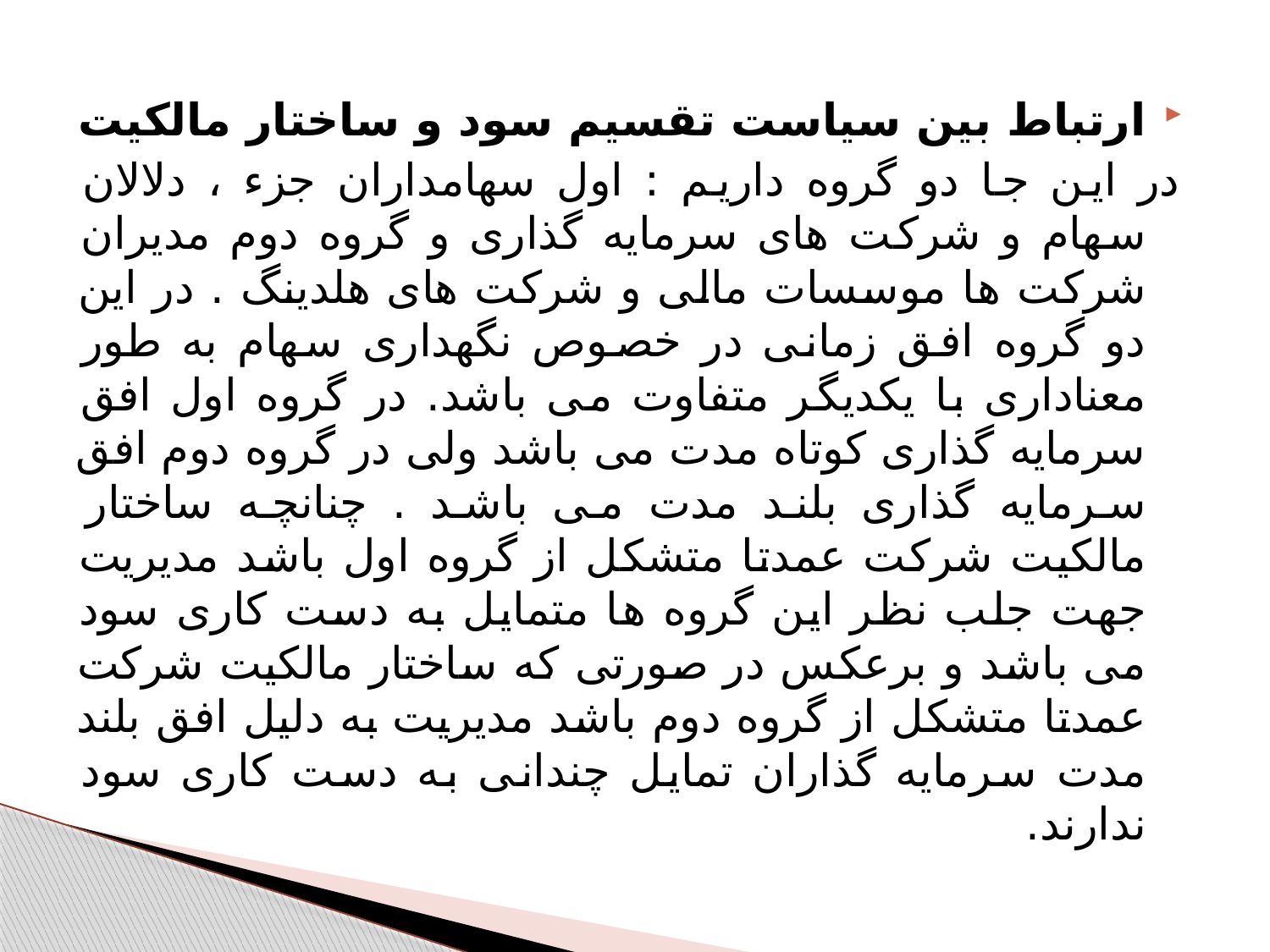

ارتباط بین سیاست تقسیم سود و ساختار مالکیت
در این جا دو گروه داریم : اول سهامداران جزء ، دلالان سهام و شرکت های سرمایه گذاری و گروه دوم مدیران شرکت ها موسسات مالی و شرکت های هلدینگ . در این دو گروه افق زمانی در خصوص نگهداری سهام به طور معناداری با یکدیگر متفاوت می باشد. در گروه اول افق سرمایه گذاری کوتاه مدت می باشد ولی در گروه دوم افق سرمایه گذاری بلند مدت می باشد . چنانچه ساختار مالکیت شرکت عمدتا متشکل از گروه اول باشد مدیریت جهت جلب نظر این گروه ها متمایل به دست کاری سود می باشد و برعکس در صورتی که ساختار مالکیت شرکت عمدتا متشکل از گروه دوم باشد مدیریت به دلیل افق بلند مدت سرمایه گذاران تمایل چندانی به دست کاری سود ندارند.